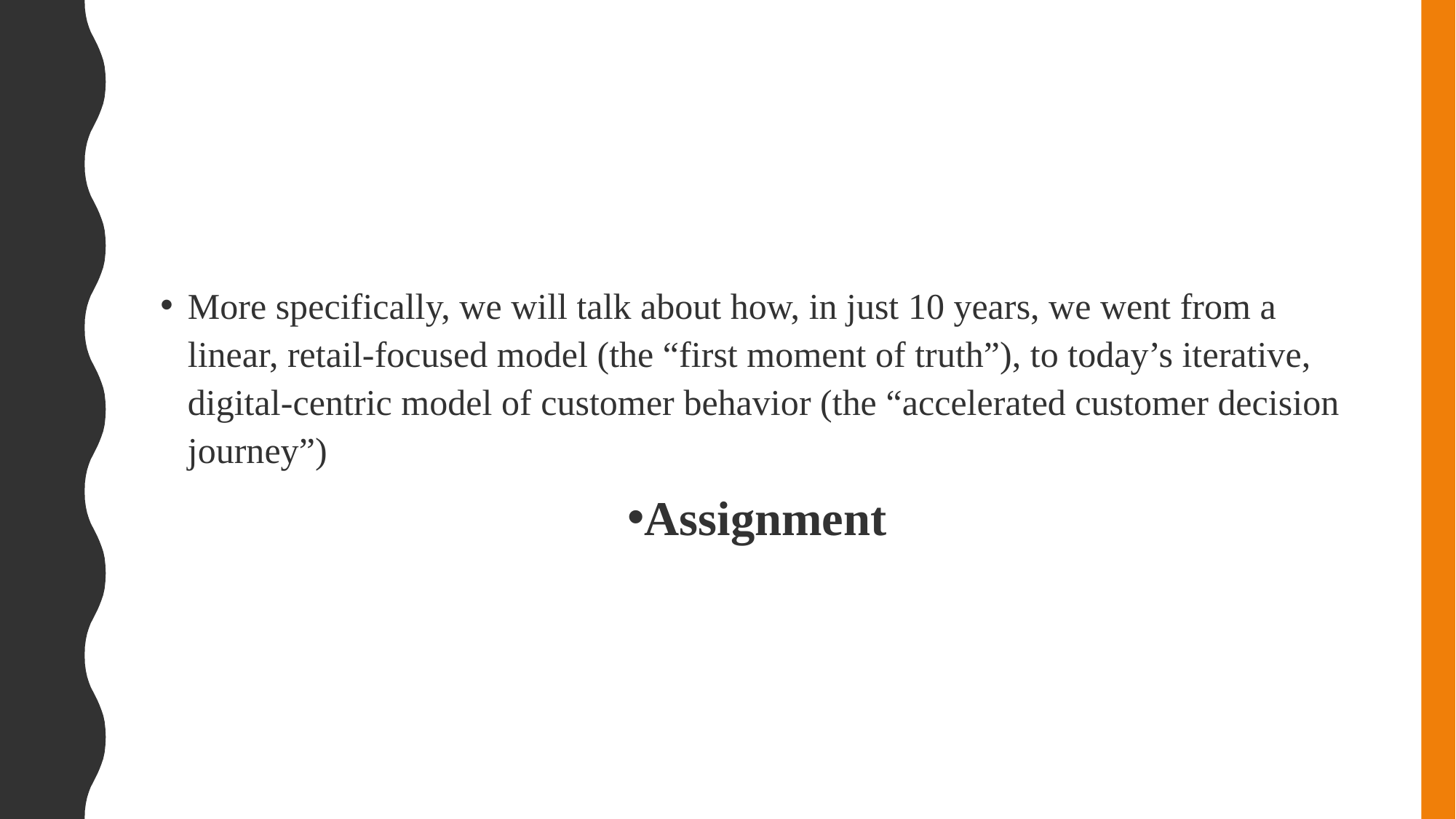

#
More specifically, we will talk about how, in just 10 years, we went from a linear, retail-focused model (the “first moment of truth”), to today’s iterative, digital-centric model of customer behavior (the “accelerated customer decision journey”)
Assignment